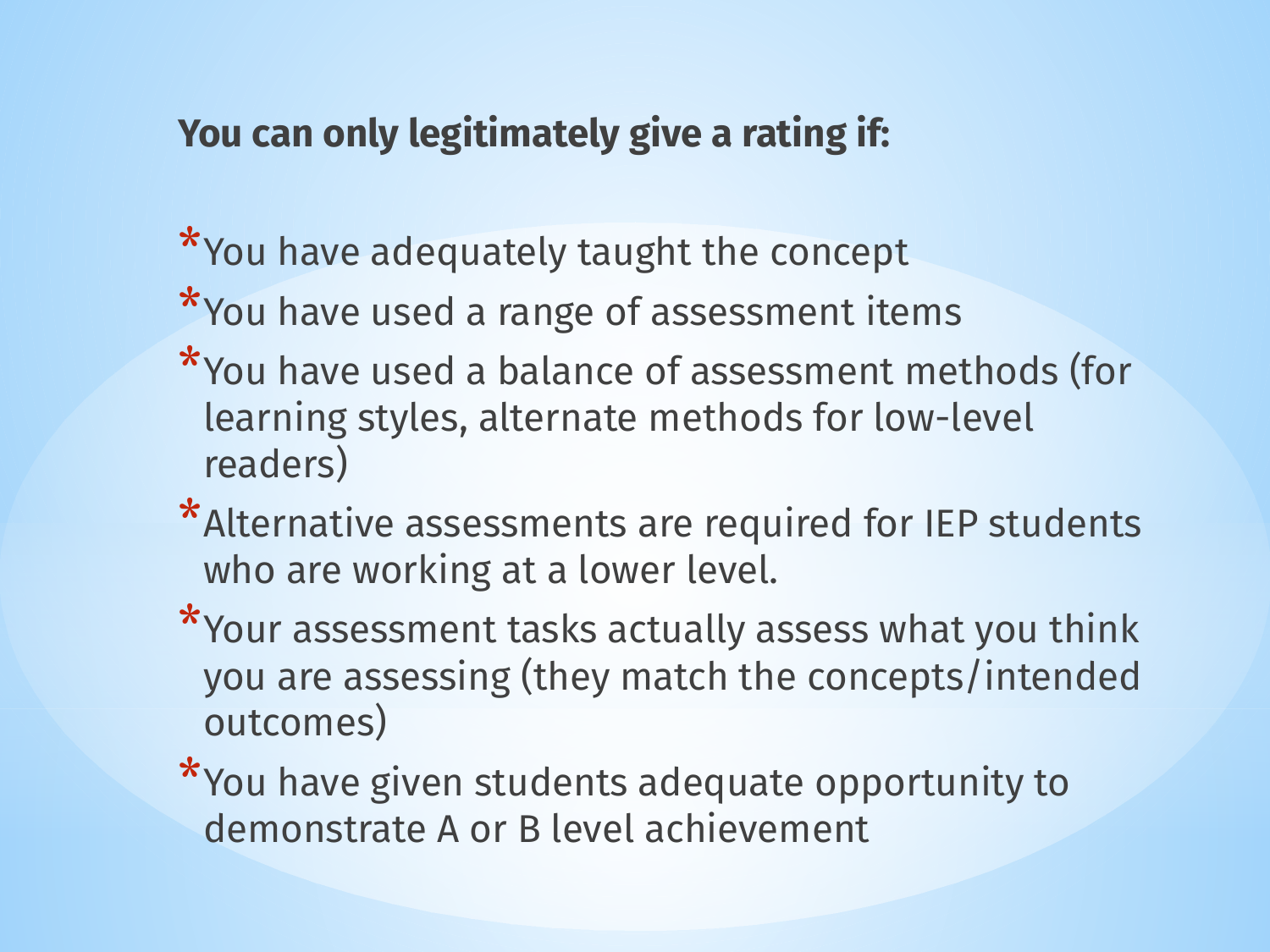

You can only legitimately give a rating if:

You have adequately taught the concept
You have used a range of assessment items
You have used a balance of assessment methods (for learning styles, alternate methods for low-level readers)
Alternative assessments are required for IEP students who are working at a lower level.
Your assessment tasks actually assess what you think you are assessing (they match the concepts/intended outcomes)
You have given students adequate opportunity to demonstrate A or B level achievement